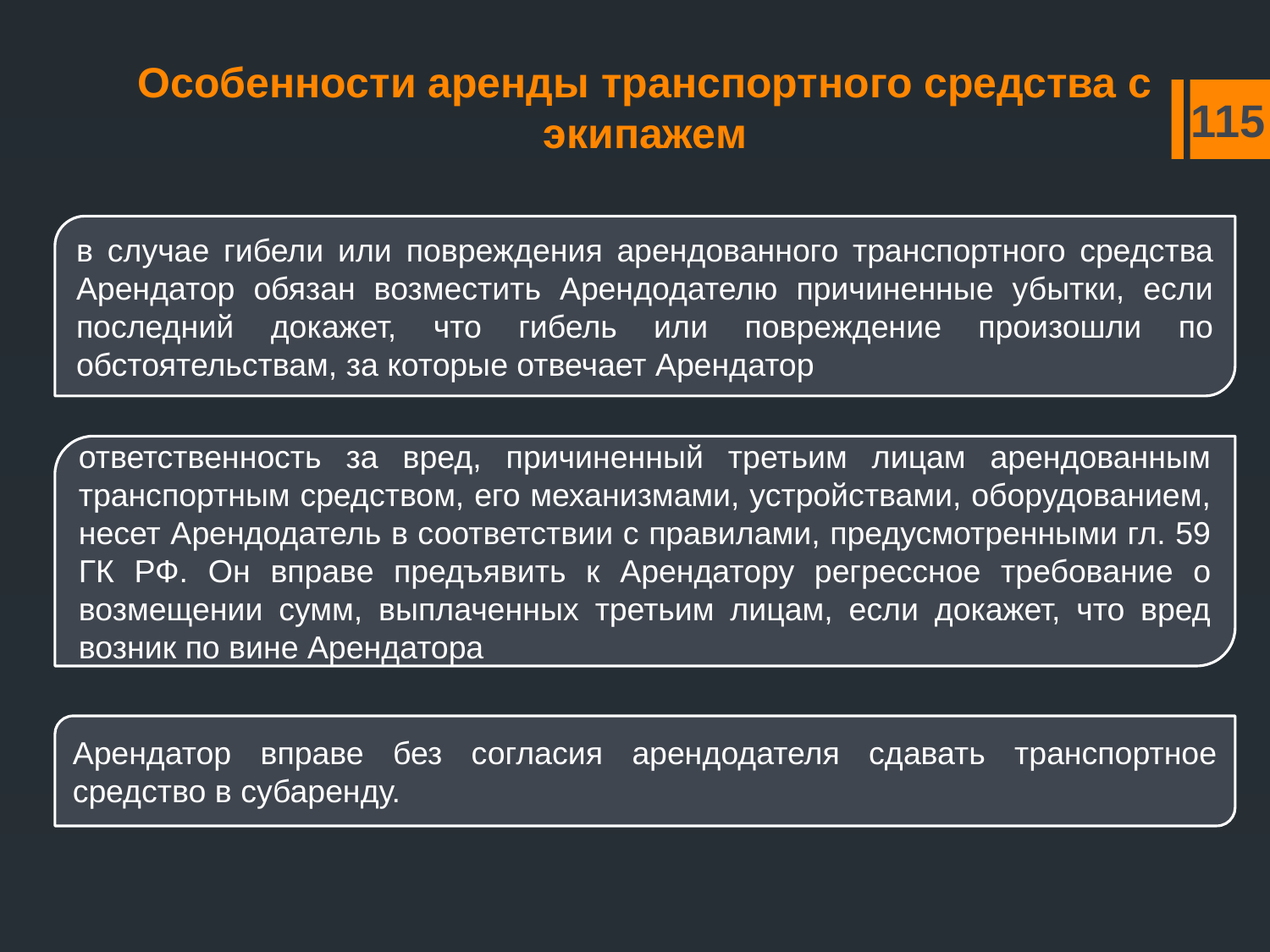

Особенности аренды транспортного средства с экипажем
115
в случае гибели или повреждения арендованного транспортного средства Арендатор обязан возместить Арендодателю причиненные убытки, если последний докажет, что гибель или повреждение произошли по обстоятельствам, за которые отвечает Арендатор
ответственность за вред, причиненный третьим лицам арендованным транспортным средством, его механизмами, устройствами, оборудованием, несет Арендодатель в соответствии с правилами, предусмотренными гл. 59 ГК РФ. Он вправе предъявить к Арендатору регрессное требование о возмещении сумм, выплаченных третьим лицам, если докажет, что вред возник по вине Арендатора
Арендатор вправе без согласия арендодателя сдавать транспортное средство в субаренду.